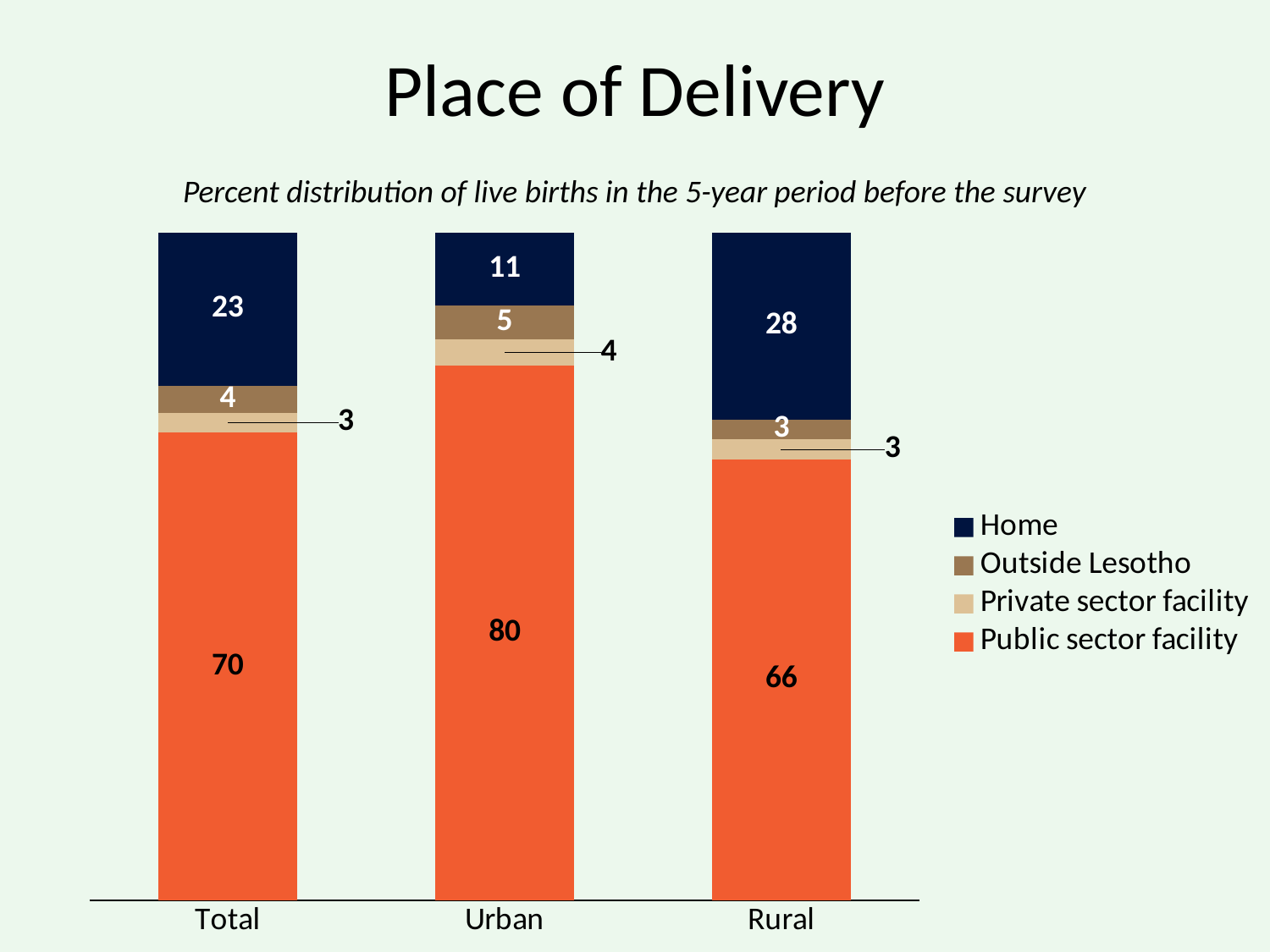

# Place of Delivery
Percent distribution of live births in the 5-year period before the survey

### Chart

| Category | Public sector facility | Private sector facility | Outside Lesotho | Home |
|---|---|---|---|---|
| Total | 70.0 | 3.0 | 4.0 | 23.0 |
| Urban | 80.0 | 4.0 | 5.0 | 11.0 |
| Rural | 66.0 | 3.0 | 3.0 | 28.0 |